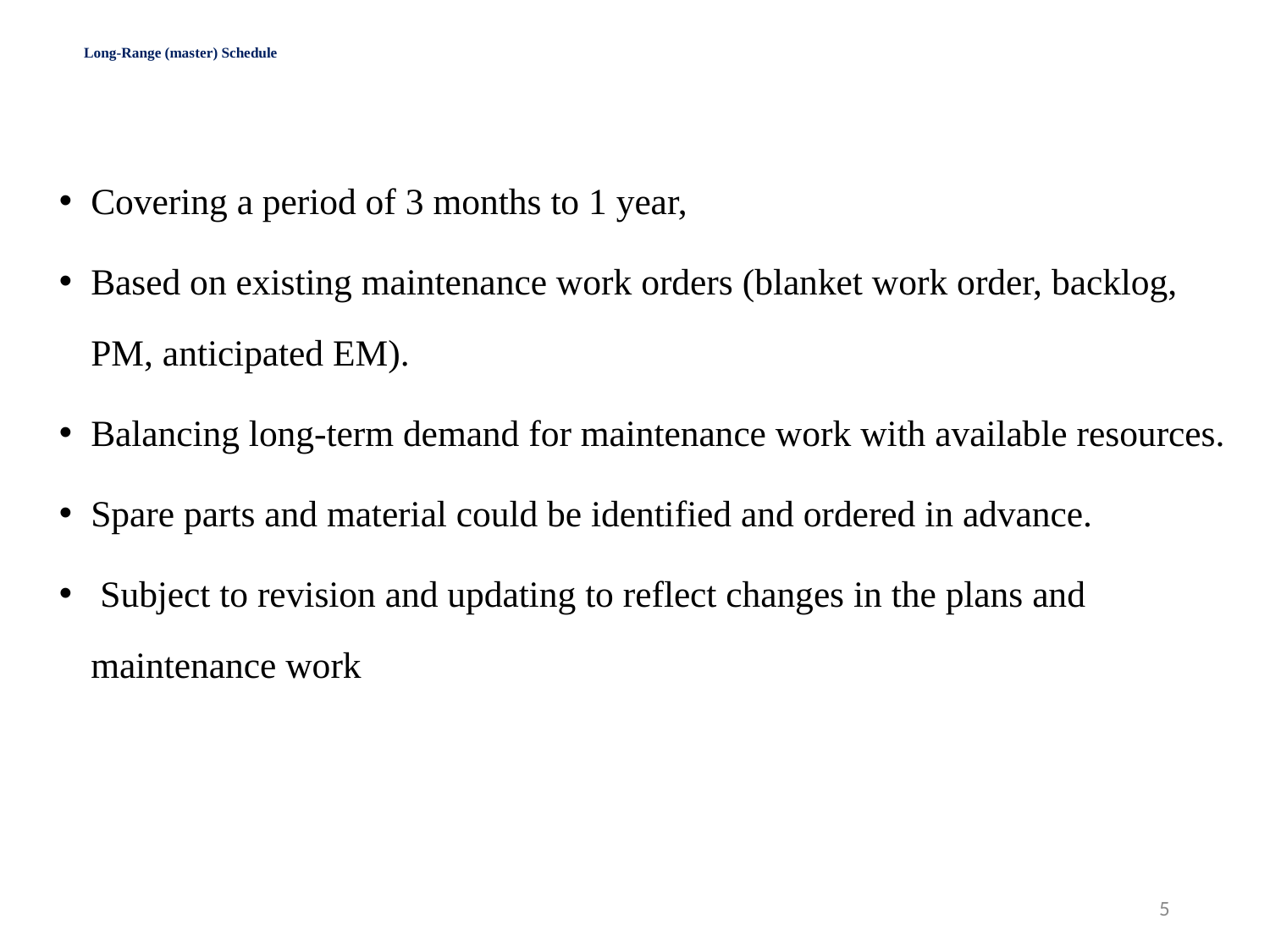

# Long-Range (master) Schedule
Covering a period of 3 months to 1 year,
Based on existing maintenance work orders (blanket work order, backlog, PM, anticipated EM).
Balancing long-term demand for maintenance work with available resources.
Spare parts and material could be identified and ordered in advance.
 Subject to revision and updating to reflect changes in the plans and maintenance work
5